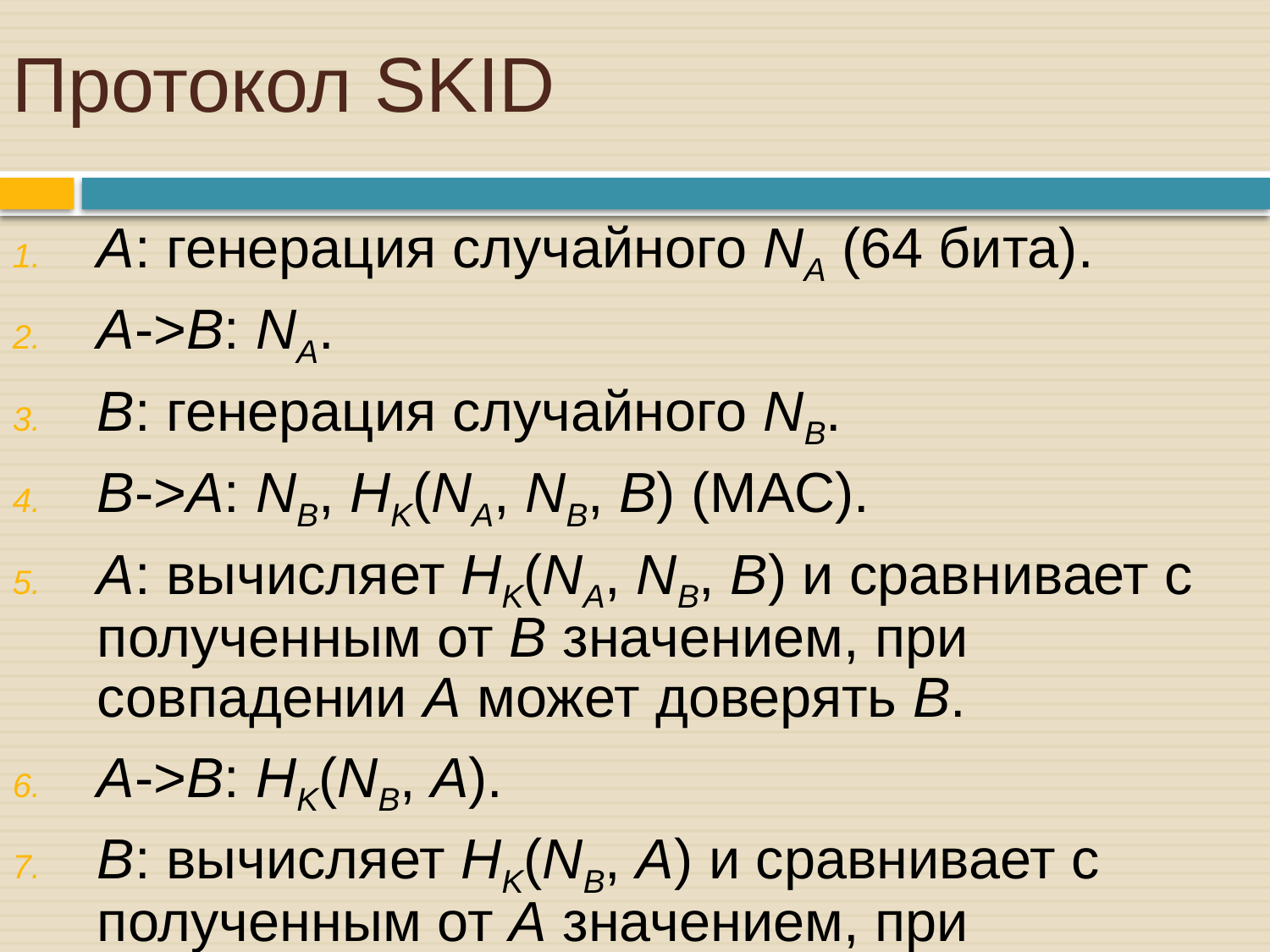

# Протокол SKID
A: генерация случайного NA (64 бита).
A->B: NA.
B: генерация случайного NB.
B->A: NB, HK(NA, NB, B) (MAC).
A: вычисляет HK(NA, NB, B) и сравнивает с полученным от B значением, при совпадении A может доверять B.
A->B: HK(NB, A).
B: вычисляет HK(NB, A) и сравнивает с полученным от A значением, при совпадении B может доверять A.